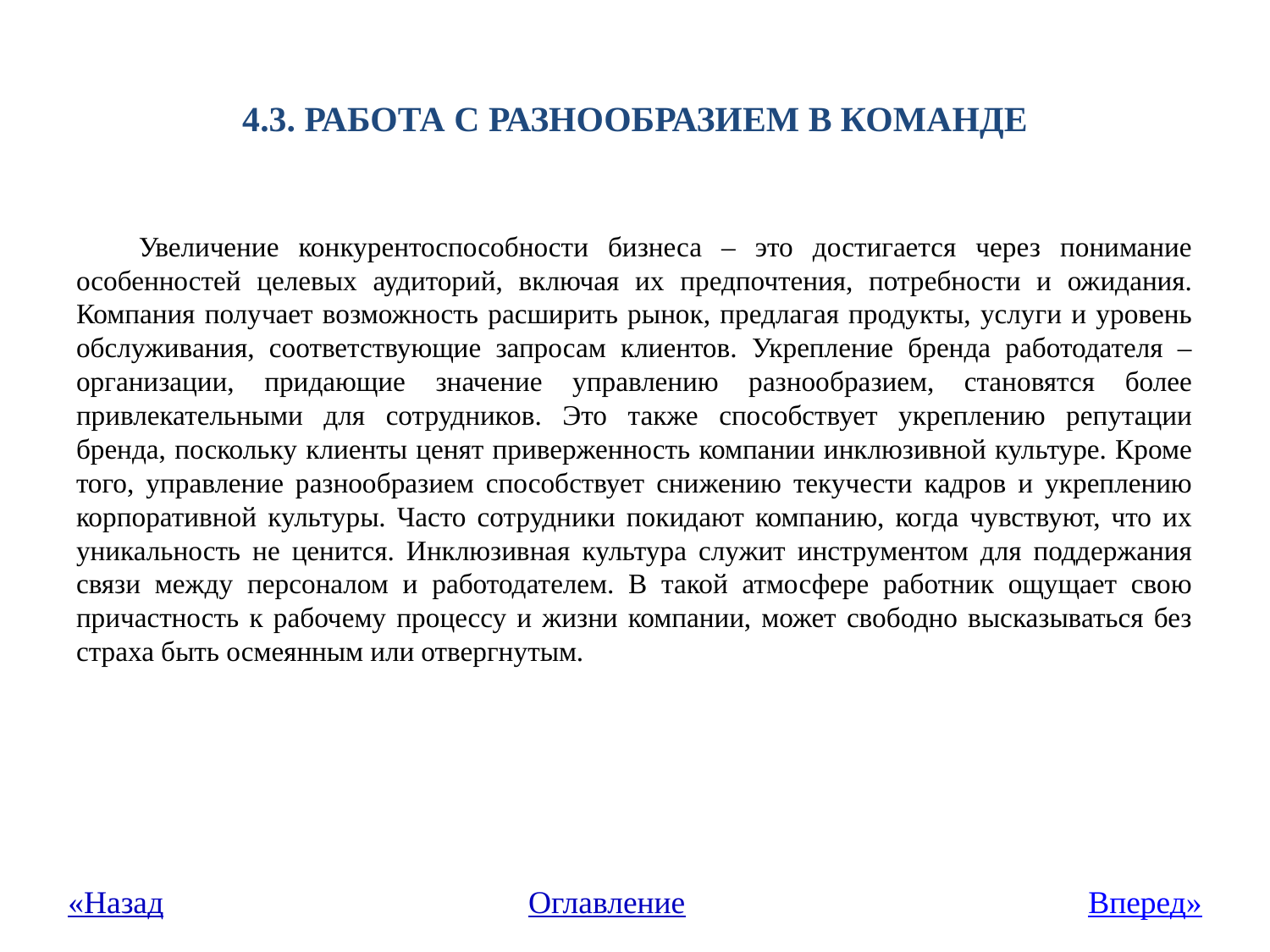

# 4.3. РАБОТА С РАЗНООБРАЗИЕМ В КОМАНДЕ
Увеличение конкурентоспособности бизнеса – это достигается через понимание особенностей целевых аудиторий, включая их предпочтения, потребности и ожидания. Компания получает возможность расширить рынок, предлагая продукты, услуги и уровень обслуживания, соответствующие запросам клиентов. Укрепление бренда работодателя – организации, придающие значение управлению разнообразием, становятся более привлекательными для сотрудников. Это также способствует укреплению репутации бренда, поскольку клиенты ценят приверженность компании инклюзивной культуре. Кроме того, управление разнообразием способствует снижению текучести кадров и укреплению корпоративной культуры. Часто сотрудники покидают компанию, когда чувствуют, что их уникальность не ценится. Инклюзивная культура служит инструментом для поддержания связи между персоналом и работодателем. В такой атмосфере работник ощущает свою причастность к рабочему процессу и жизни компании, может свободно высказываться без страха быть осмеянным или отвергнутым.

«Назад
Оглавление
Вперед»